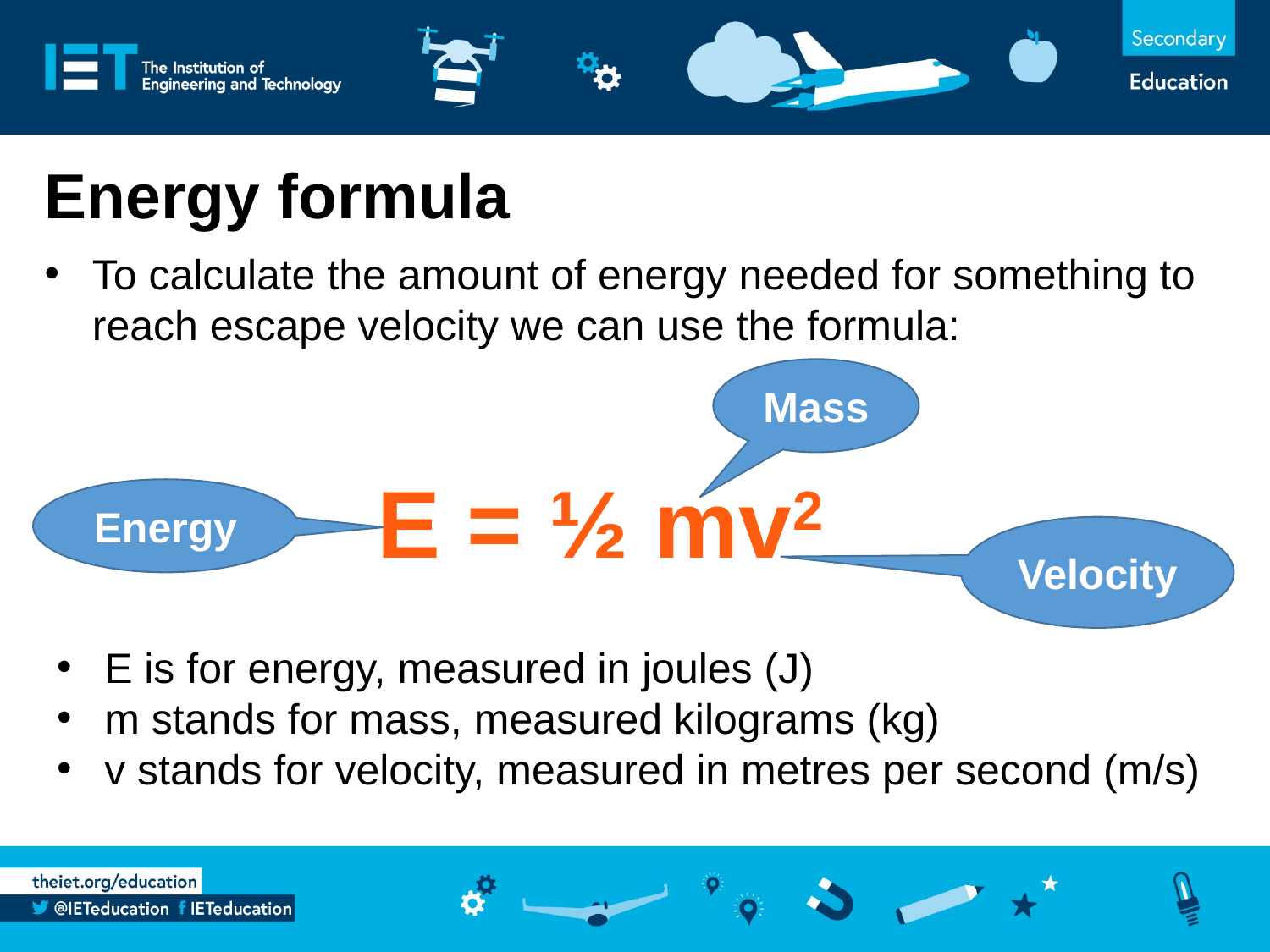

# Energy formula
To calculate the amount of energy needed for something to reach escape velocity we can use the formula:
Mass
E = ½ mv2
Energy
Velocity
E is for energy, measured in joules (J)
m stands for mass, measured kilograms (kg)
v stands for velocity, measured in metres per second (m/s)